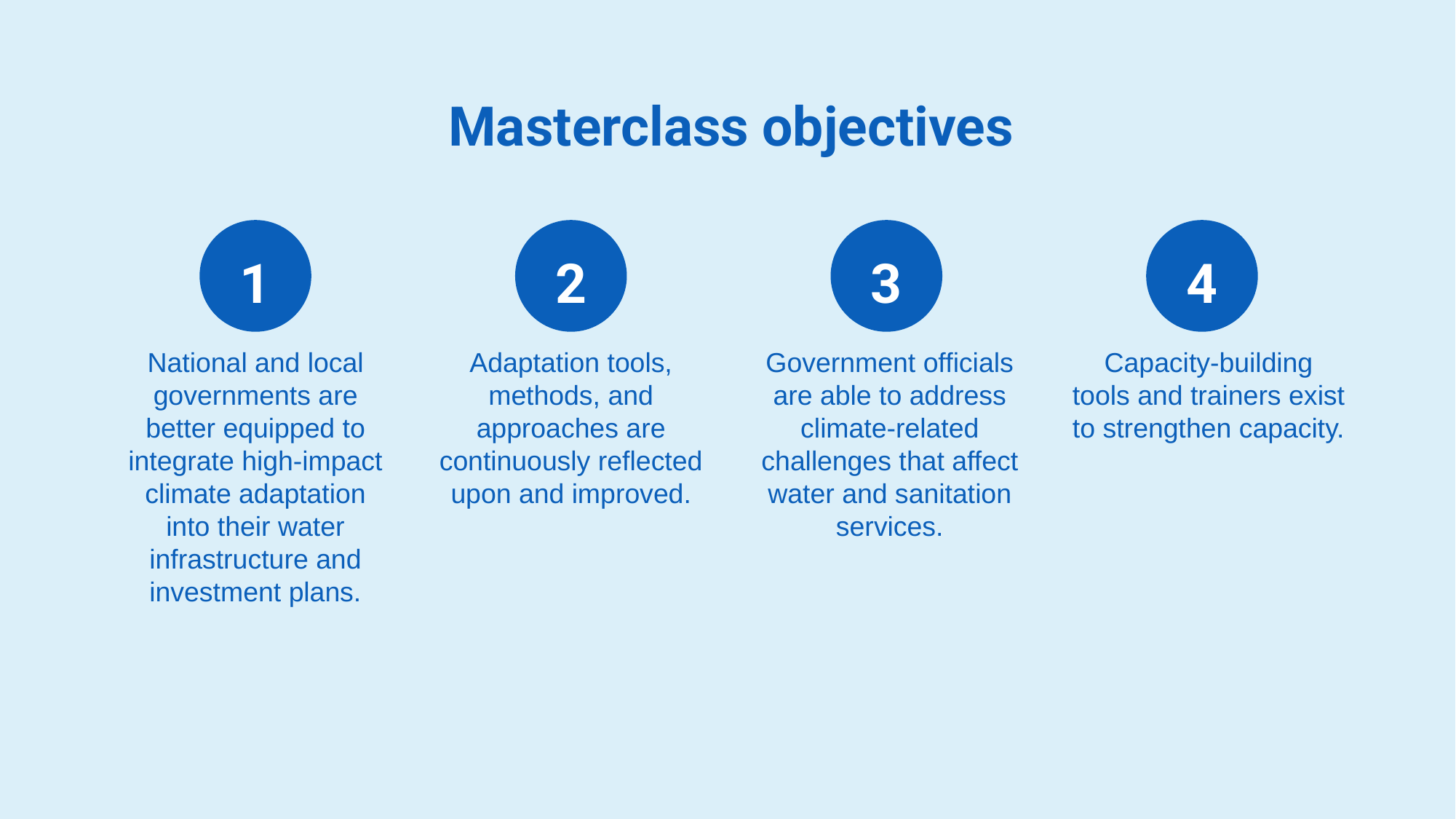

Masterclass objectives

1
2
3
4
National and local governments are better equipped to integrate high-impact climate adaptation into their water infrastructure and investment plans.
Adaptation tools, methods, and approaches are continuously reflected upon and improved.
Government officials are able to address climate-related challenges that affect water and sanitation services.
Capacity-building tools and trainers exist to strengthen capacity.